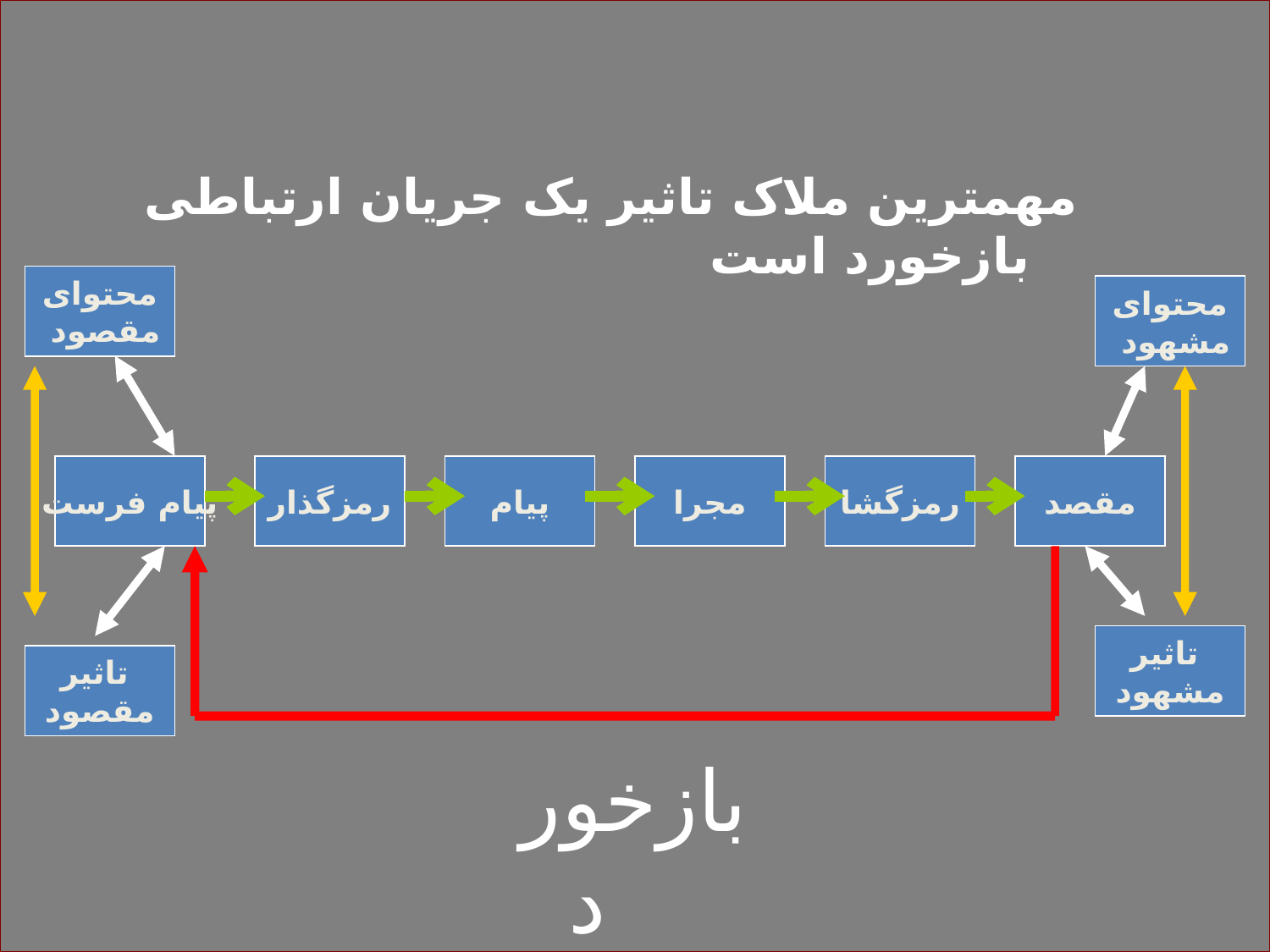

مهمترین ملاک تاثیر یک جریان ارتباطی بازخورد است
محتوای
 مقصود
محتوای
 مشهود

پیام فرست
رمزگذار
پیام
مجرا
رمزگشا
مقصد

تاثیر
مشهود
تاثیر
مقصود

بازخورد